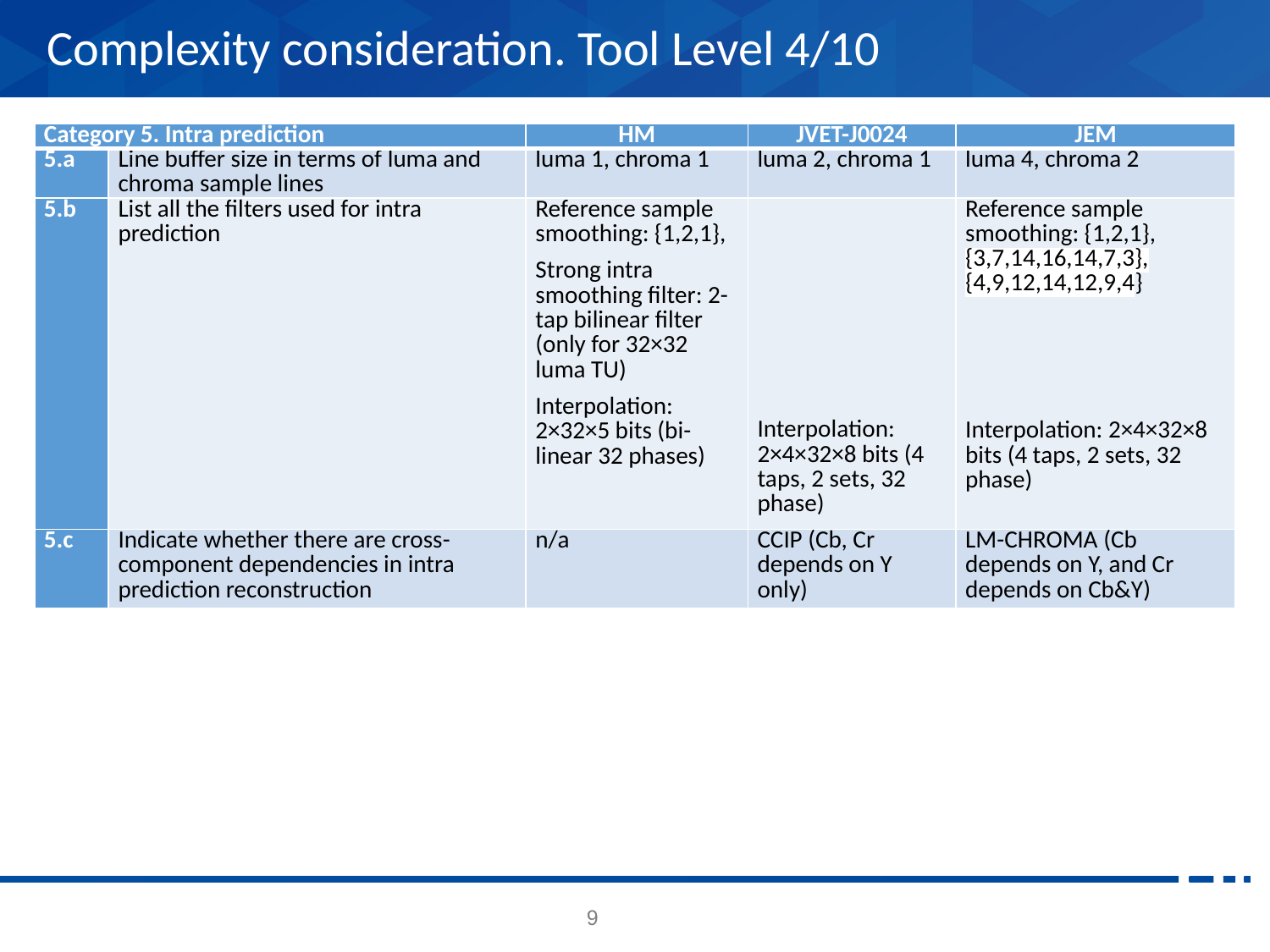

# Complexity consideration. Tool Level 4/10
| Category 5. Intra prediction |  | HM | JVET-J0024 | JEM |
| --- | --- | --- | --- | --- |
| 5.a | Line buffer size in terms of luma and chroma sample lines | luma 1, chroma 1 | luma 2, chroma 1 | luma 4, chroma 2 |
| 5.b | List all the filters used for intra prediction | Reference sample smoothing: {1,2,1}, Strong intra smoothing filter: 2-tap bilinear filter (only for 32×32 luma TU) Interpolation: 2×32×5 bits (bi-linear 32 phases) | Interpolation: 2×4×32×8 bits (4 taps, 2 sets, 32 phase) | Reference sample smoothing: {1,2,1}, {3,7,14,16,14,7,3}, {4,9,12,14,12,9,4}       Interpolation: 2×4×32×8 bits (4 taps, 2 sets, 32 phase) |
| 5.c | Indicate whether there are cross-component dependencies in intra prediction reconstruction | n/a | CCIP (Cb, Cr depends on Y only) | LM-CHROMA (Cb depends on Y, and Cr depends on Cb&Y) |